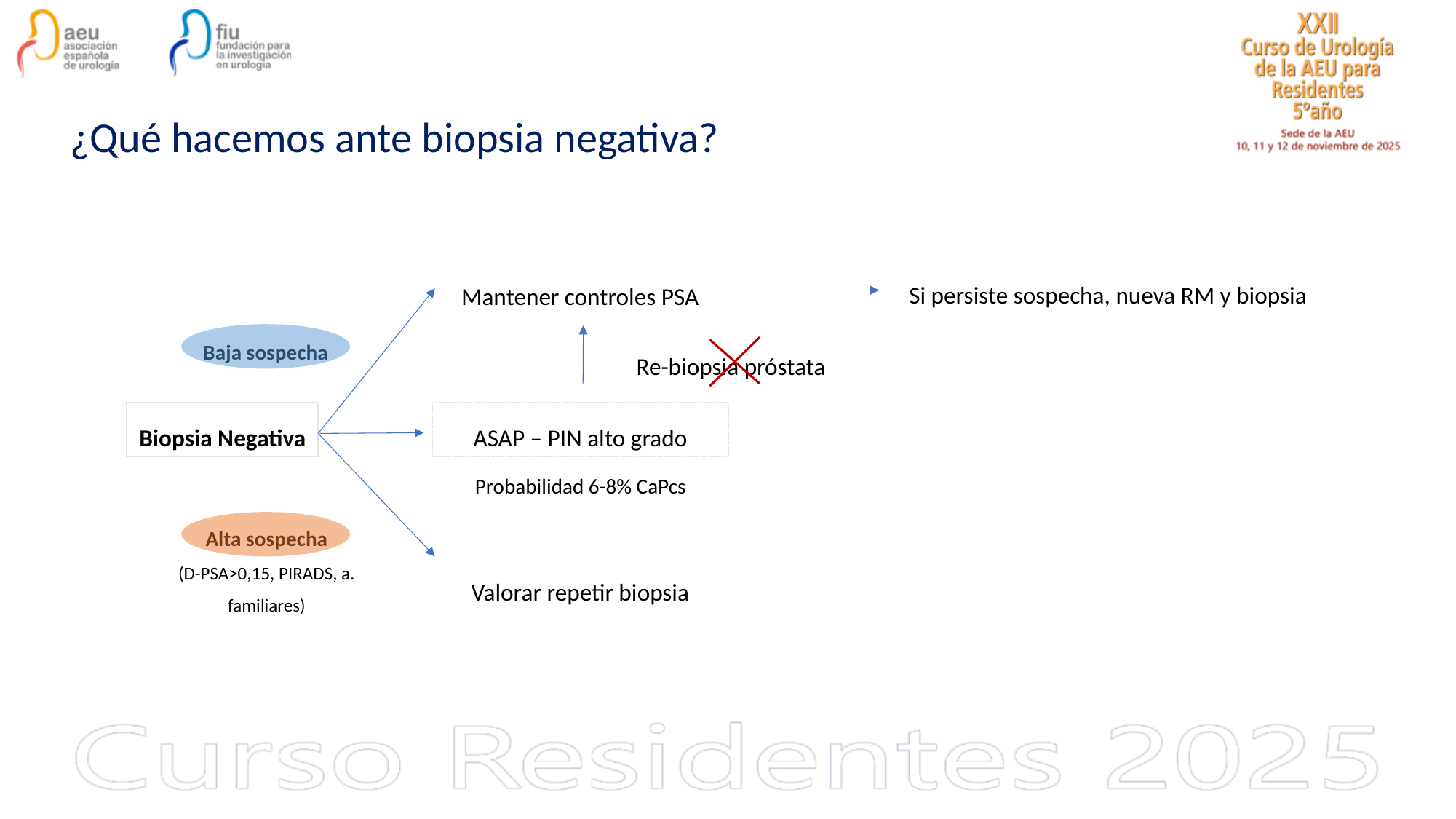

¿Qué hacemos ante biopsia negativa?
Si persiste sospecha, nueva RM y biopsia
Mantener controles PSA
Baja sospecha

Re-biopsia próstata
Biopsia Negativa
ASAP – PIN alto grado
Probabilidad 6-8% CaPcs
Alta sospecha
(D-PSA>0,15, PIRADS, a. familiares)

Valorar repetir biopsia